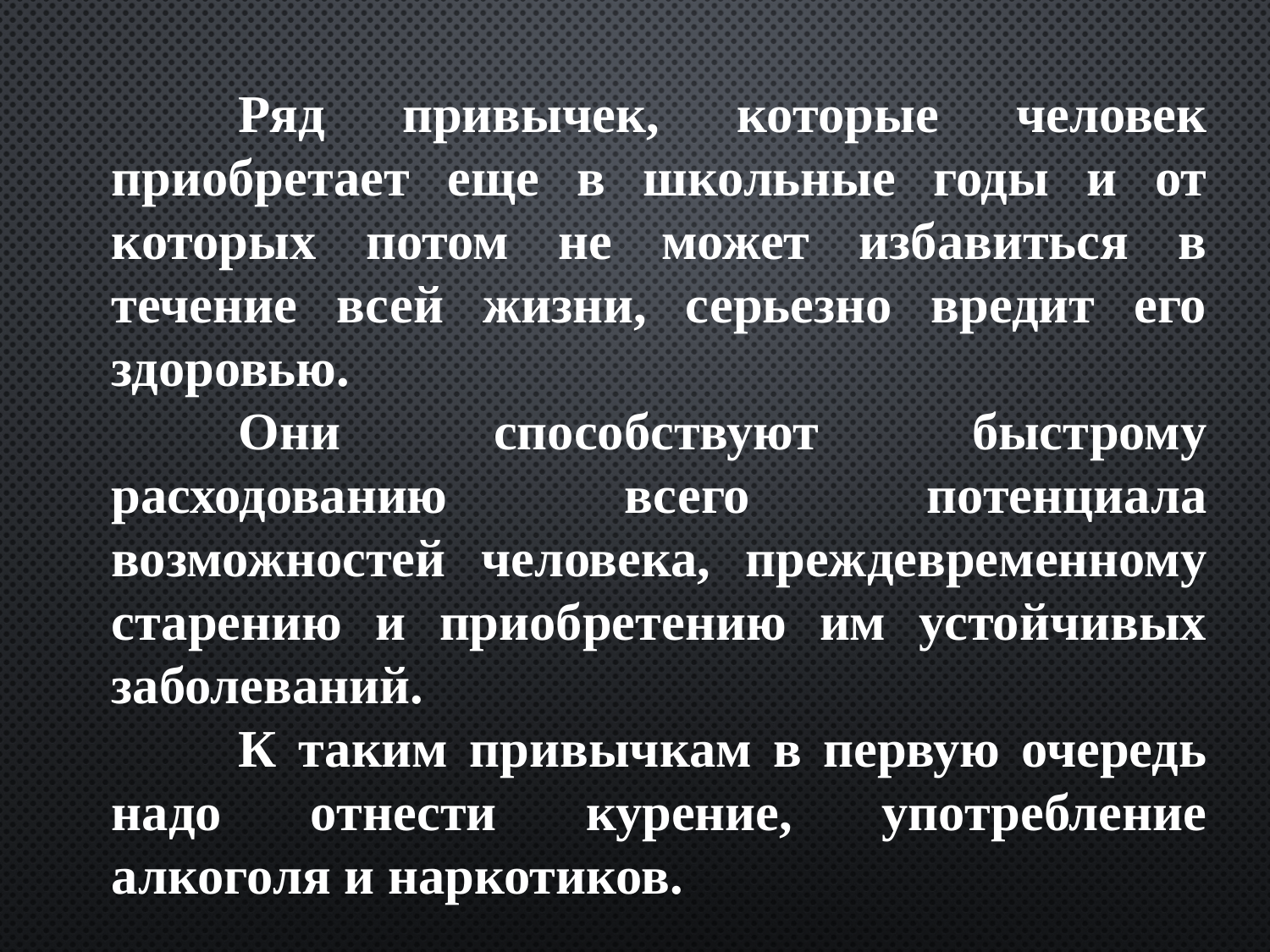

Ряд привычек, которые человек приобретает еще в школьные годы и от которых потом не может избавиться в течение всей жизни, серьезно вредит его здоровью.
	Они способствуют быстрому расходованию всего потенциала возможностей человека, преждевременному старению и приобретению им устойчивых заболеваний.
	К таким привычкам в первую очередь надо отнести курение, употребление алкоголя и наркотиков.